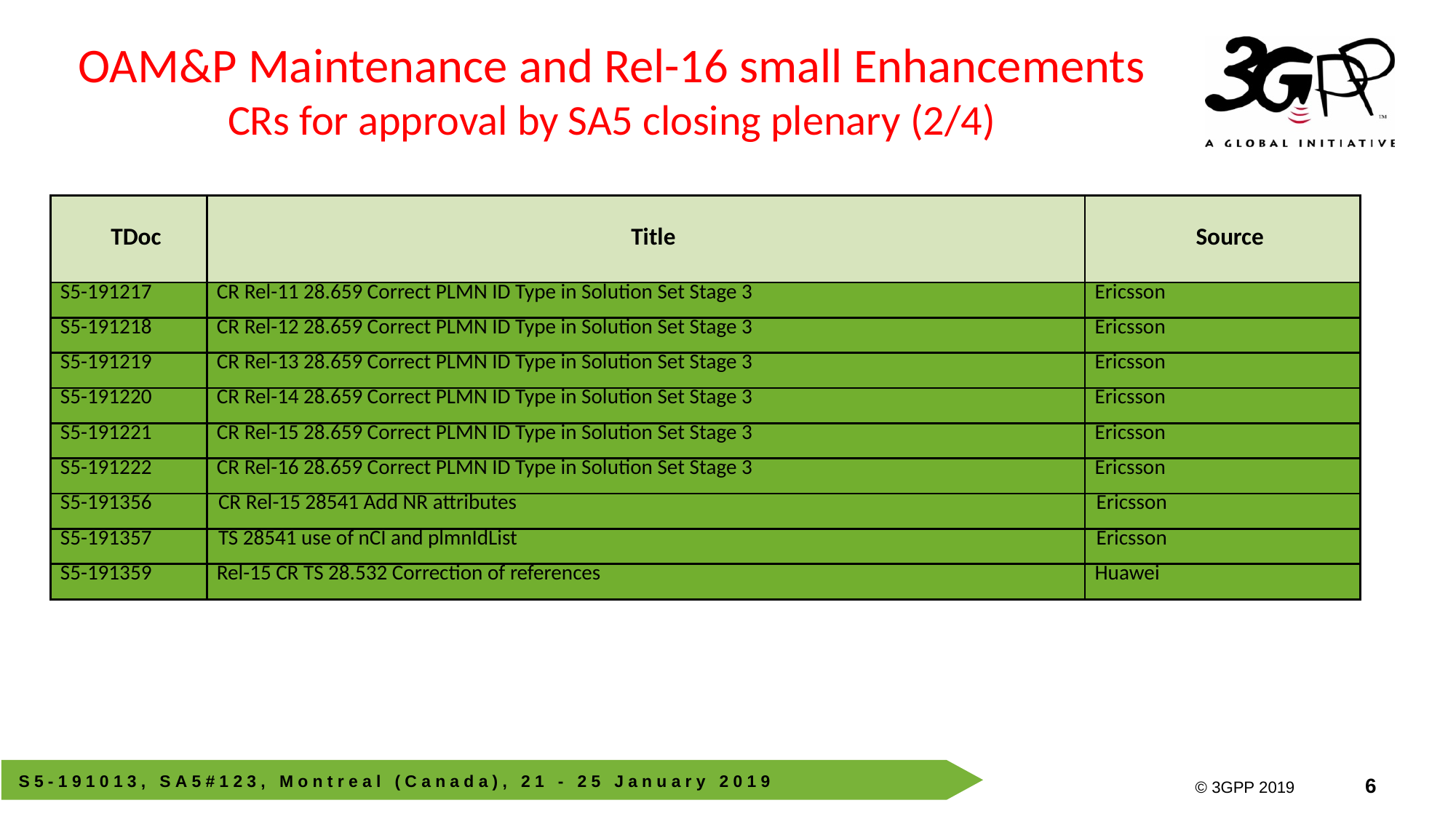

OAM&P Maintenance and Rel-16 small Enhancements
CRs for approval by SA5 closing plenary (2/4)
| TDoc | Title | Source |
| --- | --- | --- |
| S5-191217 | CR Rel-11 28.659 Correct PLMN ID Type in Solution Set Stage 3 | Ericsson |
| S5-191218 | CR Rel-12 28.659 Correct PLMN ID Type in Solution Set Stage 3 | Ericsson |
| S5-191219 | CR Rel-13 28.659 Correct PLMN ID Type in Solution Set Stage 3 | Ericsson |
| S5-191220 | CR Rel-14 28.659 Correct PLMN ID Type in Solution Set Stage 3 | Ericsson |
| S5-191221 | CR Rel-15 28.659 Correct PLMN ID Type in Solution Set Stage 3 | Ericsson |
| S5-191222 | CR Rel-16 28.659 Correct PLMN ID Type in Solution Set Stage 3 | Ericsson |
| S5-191356 | CR Rel-15 28541 Add NR attributes | Ericsson |
| S5-191357 | TS 28541 use of nCI and plmnIdList | Ericsson |
| S5-191359 | Rel-15 CR TS 28.532 Correction of references | Huawei |